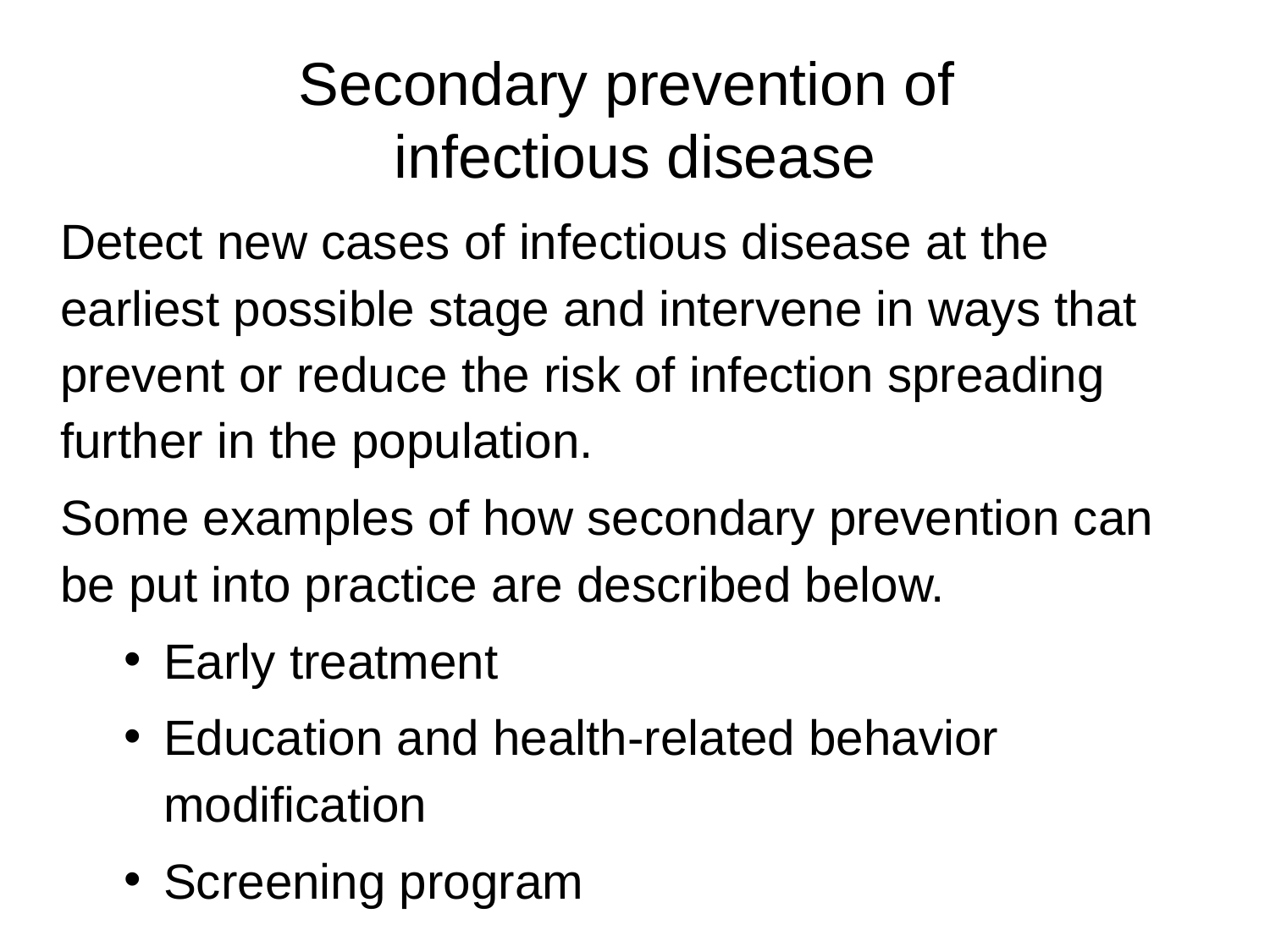

# Secondary prevention of infectious disease
Detect new cases of infectious disease at the earliest possible stage and intervene in ways that prevent or reduce the risk of infection spreading further in the population.
Some examples of how secondary prevention can be put into practice are described below.
Early treatment
Education and health-related behavior modification
Screening program